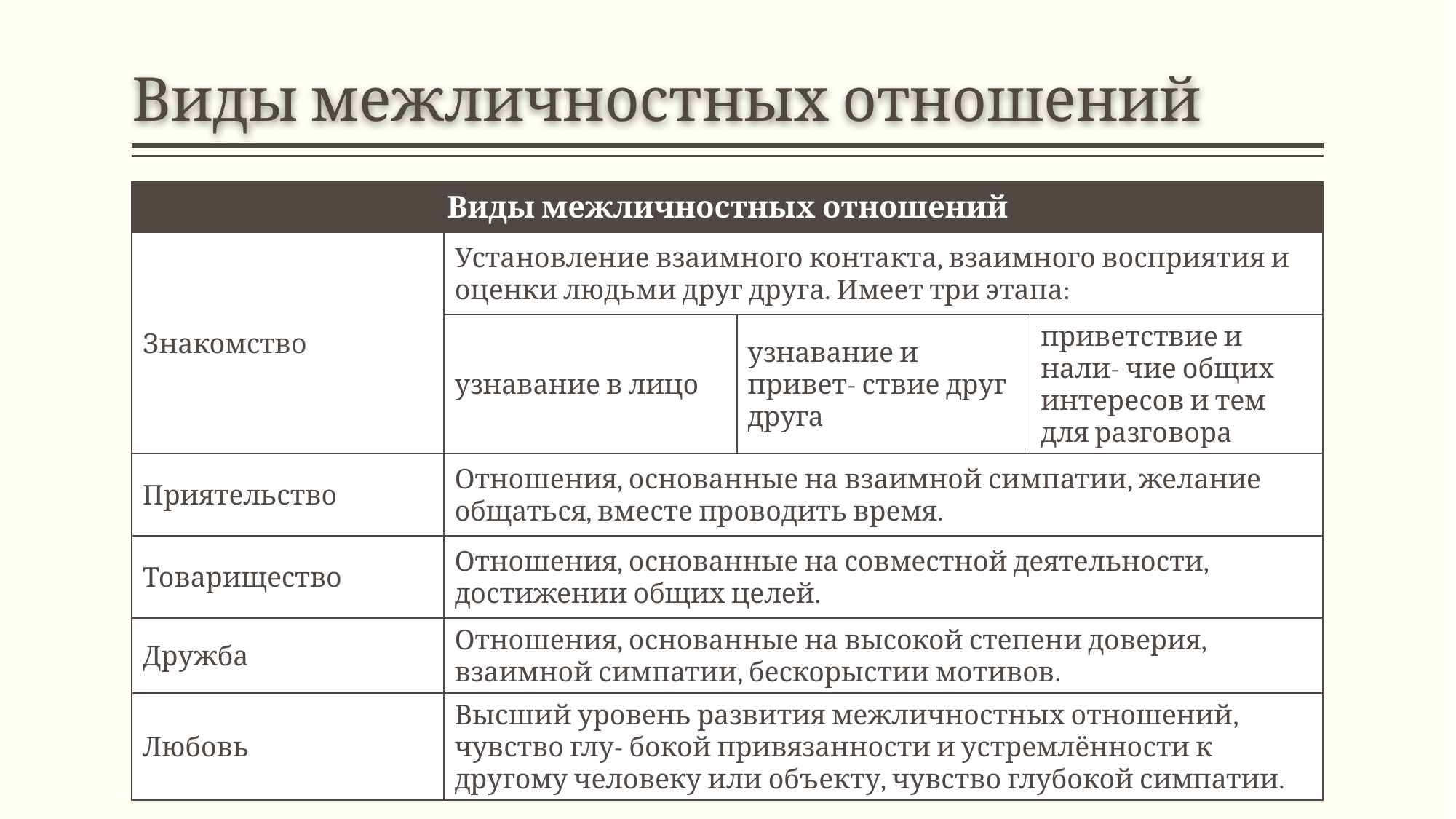

# Виды межличностных отношений
| Виды межличностных отношений |  |  |  |
| --- | --- | --- | --- |
| Знакомство | Установление взаимного контакта, взаимного восприятия и оценки людьми друг друга. Имеет три этапа: |  |  |
|  | узнавание в лицо | узнавание и привет- ствие друг друга | приветствие и нали- чие общих интересов и тем для разговора |
| Приятельство | Отношения, основанные на взаимной симпатии, желание общаться, вместе проводить время. |  |  |
| Товарищество | Отношения, основанные на совместной деятельности, достижении общих целей. |  |  |
| Дружба | Отношения, основанные на высокой степени доверия, взаимной симпатии, бескорыстии мотивов. |  |  |
| Любовь | Высший уровень развития межличностных отношений, чувство глу- бокой привязанности и устремлённости к другому человеку или объекту, чувство глубокой симпатии. |  |  |